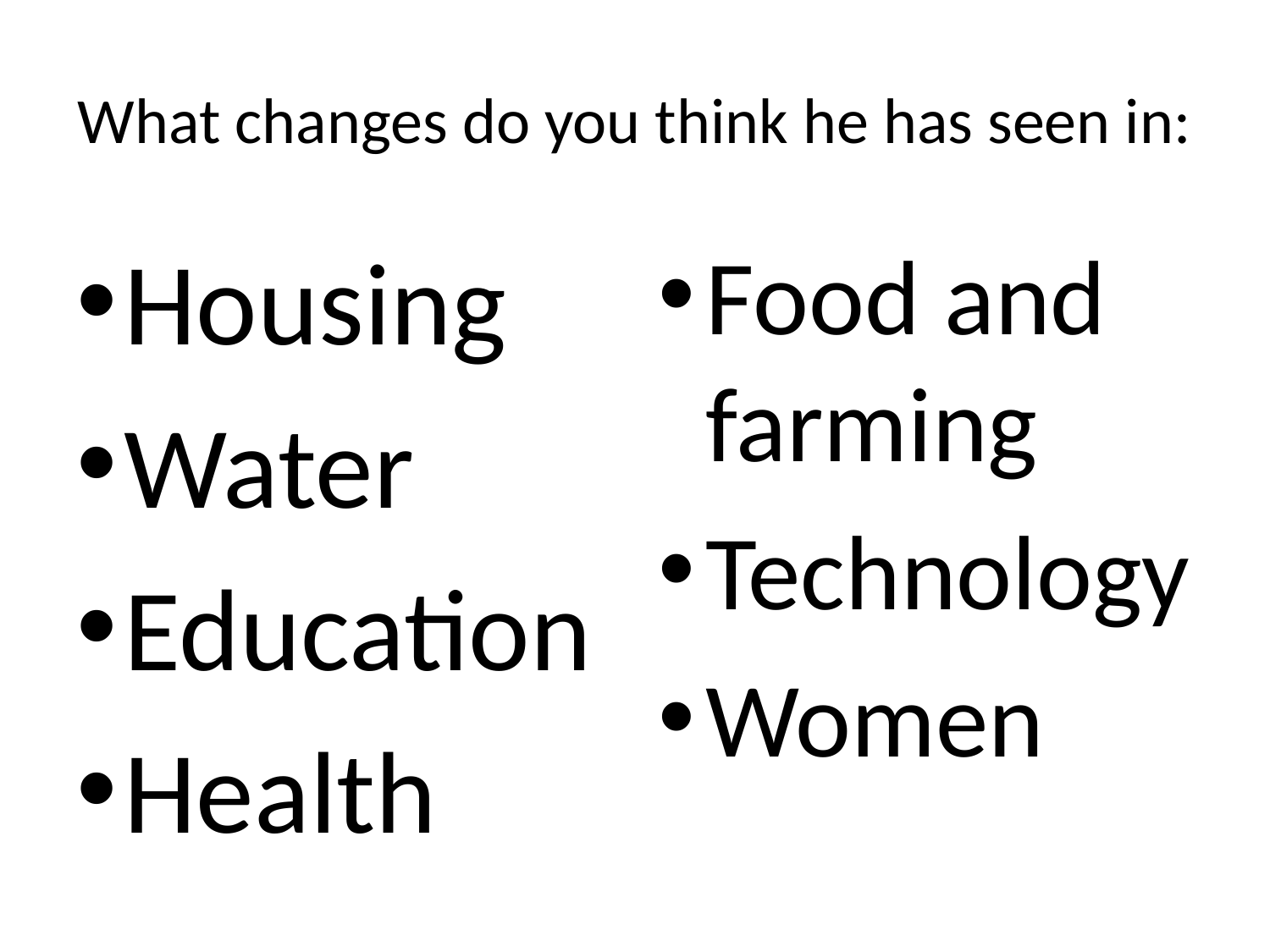

# What changes do you think he has seen in:
Housing
Water
Education
Health
Food and farming
Technology
Women